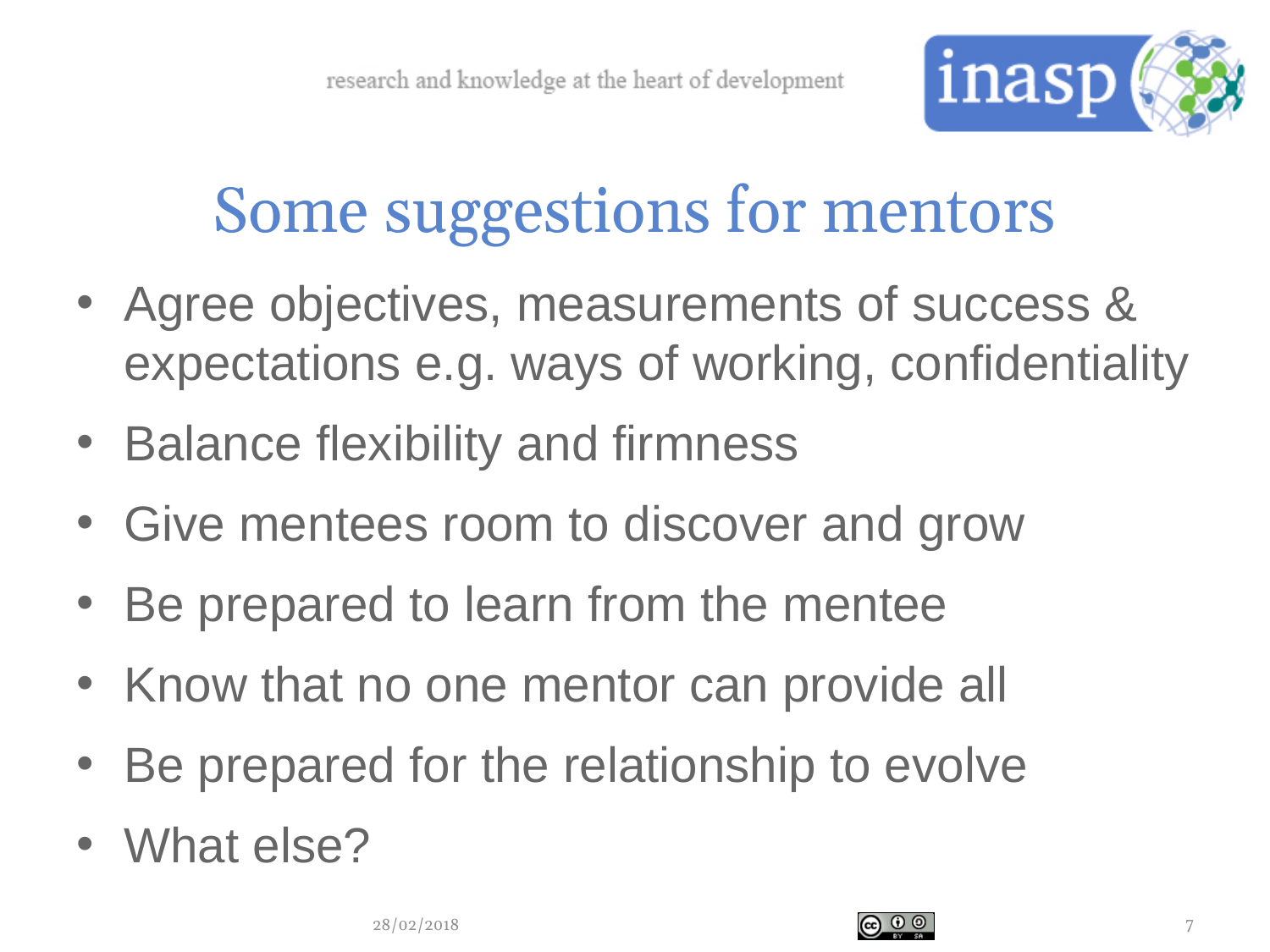

# Some suggestions for mentors
Agree objectives, measurements of success & expectations e.g. ways of working, confidentiality
Balance flexibility and firmness
Give mentees room to discover and grow
Be prepared to learn from the mentee
Know that no one mentor can provide all
Be prepared for the relationship to evolve
What else?
28/02/2018

7